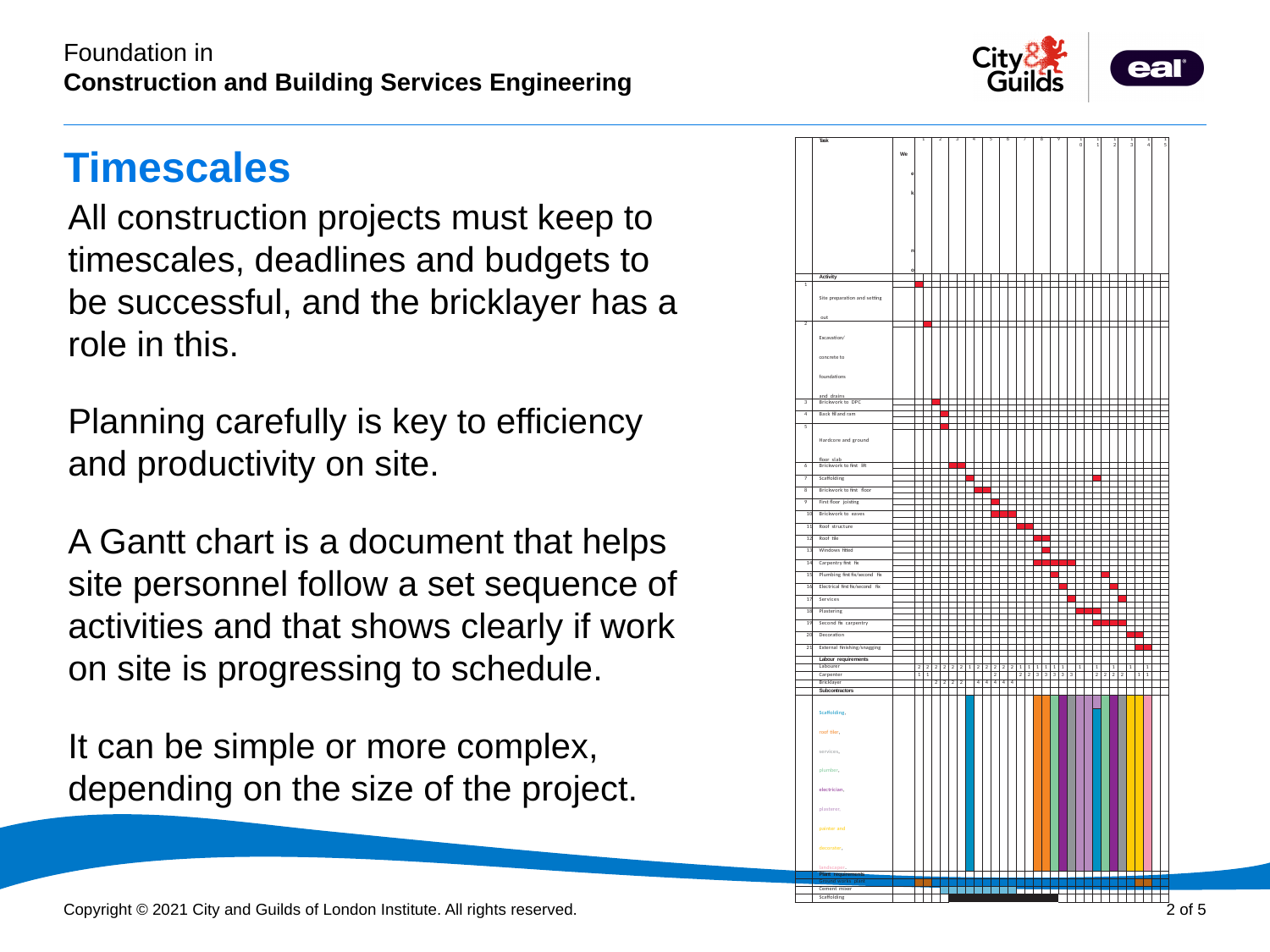

|  | Task | Week no | 1 |  | 2 |  | 3 |  | 4 |  | 5 |  | 6 |  | 7 |  | 8 |  | 9 |  | 10 |  | 11 |  | 12 |  | 13 |  | 14 |  | 15 |  |
| --- | --- | --- | --- | --- | --- | --- | --- | --- | --- | --- | --- | --- | --- | --- | --- | --- | --- | --- | --- | --- | --- | --- | --- | --- | --- | --- | --- | --- | --- | --- | --- | --- |
|  | Activity |  |  |  |  |  |  |  |  |  |  |  |  |  |  |  |  |  |  |  |  |  |  |  |  |  |  |  |  |  |  |  |
| 1 | Site preparation and setting out |  |  |  |  |  |  |  |  |  |  |  |  |  |  |  |  |  |  |  |  |  |  |  |  |  |  |  |  |  |  |  |
|  |  |  |  |  |  |  |  |  |  |  |  |  |  |  |  |  |  |  |  |  |  |  |  |  |  |  |  |  |  |  |  |  |
| 2 | Excavation/concrete to foundations and drains |  |  |  |  |  |  |  |  |  |  |  |  |  |  |  |  |  |  |  |  |  |  |  |  |  |  |  |  |  |  |  |
|  |  |  |  |  |  |  |  |  |  |  |  |  |  |  |  |  |  |  |  |  |  |  |  |  |  |  |  |  |  |  |  |  |
| 3 | Brickwork to DPC |  |  |  |  |  |  |  |  |  |  |  |  |  |  |  |  |  |  |  |  |  |  |  |  |  |  |  |  |  |  |  |
|  |  |  |  |  |  |  |  |  |  |  |  |  |  |  |  |  |  |  |  |  |  |  |  |  |  |  |  |  |  |  |  |  |
| 4 | Back fill and ram |  |  |  |  |  |  |  |  |  |  |  |  |  |  |  |  |  |  |  |  |  |  |  |  |  |  |  |  |  |  |  |
|  |  |  |  |  |  |  |  |  |  |  |  |  |  |  |  |  |  |  |  |  |  |  |  |  |  |  |  |  |  |  |  |  |
| 5 | Hardcore and ground floor slab |  |  |  |  |  |  |  |  |  |  |  |  |  |  |  |  |  |  |  |  |  |  |  |  |  |  |  |  |  |  |  |
|  |  |  |  |  |  |  |  |  |  |  |  |  |  |  |  |  |  |  |  |  |  |  |  |  |  |  |  |  |  |  |  |  |
| 6 | Brickwork to first lift |  |  |  |  |  |  |  |  |  |  |  |  |  |  |  |  |  |  |  |  |  |  |  |  |  |  |  |  |  |  |  |
|  |  |  |  |  |  |  |  |  |  |  |  |  |  |  |  |  |  |  |  |  |  |  |  |  |  |  |  |  |  |  |  |  |
| 7 | Scaffolding |  |  |  |  |  |  |  |  |  |  |  |  |  |  |  |  |  |  |  |  |  |  |  |  |  |  |  |  |  |  |  |
|  |  |  |  |  |  |  |  |  |  |  |  |  |  |  |  |  |  |  |  |  |  |  |  |  |  |  |  |  |  |  |  |  |
| 8 | Brickwork to first floor |  |  |  |  |  |  |  |  |  |  |  |  |  |  |  |  |  |  |  |  |  |  |  |  |  |  |  |  |  |  |  |
|  |  |  |  |  |  |  |  |  |  |  |  |  |  |  |  |  |  |  |  |  |  |  |  |  |  |  |  |  |  |  |  |  |
| 9 | First floor joisting |  |  |  |  |  |  |  |  |  |  |  |  |  |  |  |  |  |  |  |  |  |  |  |  |  |  |  |  |  |  |  |
|  |  |  |  |  |  |  |  |  |  |  |  |  |  |  |  |  |  |  |  |  |  |  |  |  |  |  |  |  |  |  |  |  |
| 10 | Brickwork to eaves |  |  |  |  |  |  |  |  |  |  |  |  |  |  |  |  |  |  |  |  |  |  |  |  |  |  |  |  |  |  |  |
|  |  |  |  |  |  |  |  |  |  |  |  |  |  |  |  |  |  |  |  |  |  |  |  |  |  |  |  |  |  |  |  |  |
| 11 | Roof structure |  |  |  |  |  |  |  |  |  |  |  |  |  |  |  |  |  |  |  |  |  |  |  |  |  |  |  |  |  |  |  |
|  |  |  |  |  |  |  |  |  |  |  |  |  |  |  |  |  |  |  |  |  |  |  |  |  |  |  |  |  |  |  |  |  |
| 12 | Roof tile |  |  |  |  |  |  |  |  |  |  |  |  |  |  |  |  |  |  |  |  |  |  |  |  |  |  |  |  |  |  |  |
|  |  |  |  |  |  |  |  |  |  |  |  |  |  |  |  |  |  |  |  |  |  |  |  |  |  |  |  |  |  |  |  |  |
| 13 | Windows fitted |  |  |  |  |  |  |  |  |  |  |  |  |  |  |  |  |  |  |  |  |  |  |  |  |  |  |  |  |  |  |  |
|  |  |  |  |  |  |  |  |  |  |  |  |  |  |  |  |  |  |  |  |  |  |  |  |  |  |  |  |  |  |  |  |  |
| 14 | Carpentry first fix |  |  |  |  |  |  |  |  |  |  |  |  |  |  |  |  |  |  |  |  |  |  |  |  |  |  |  |  |  |  |  |
|  |  |  |  |  |  |  |  |  |  |  |  |  |  |  |  |  |  |  |  |  |  |  |  |  |  |  |  |  |  |  |  |  |
| 15 | Plumbing first fix/second fix |  |  |  |  |  |  |  |  |  |  |  |  |  |  |  |  |  |  |  |  |  |  |  |  |  |  |  |  |  |  |  |
|  |  |  |  |  |  |  |  |  |  |  |  |  |  |  |  |  |  |  |  |  |  |  |  |  |  |  |  |  |  |  |  |  |
| 16 | Electrical first fix/second fix |  |  |  |  |  |  |  |  |  |  |  |  |  |  |  |  |  |  |  |  |  |  |  |  |  |  |  |  |  |  |  |
|  |  |  |  |  |  |  |  |  |  |  |  |  |  |  |  |  |  |  |  |  |  |  |  |  |  |  |  |  |  |  |  |  |
| 17 | Services |  |  |  |  |  |  |  |  |  |  |  |  |  |  |  |  |  |  |  |  |  |  |  |  |  |  |  |  |  |  |  |
|  |  |  |  |  |  |  |  |  |  |  |  |  |  |  |  |  |  |  |  |  |  |  |  |  |  |  |  |  |  |  |  |  |
| 18 | Plastering |  |  |  |  |  |  |  |  |  |  |  |  |  |  |  |  |  |  |  |  |  |  |  |  |  |  |  |  |  |  |  |
|  |  |  |  |  |  |  |  |  |  |  |  |  |  |  |  |  |  |  |  |  |  |  |  |  |  |  |  |  |  |  |  |  |
| 19 | Second fix carpentry |  |  |  |  |  |  |  |  |  |  |  |  |  |  |  |  |  |  |  |  |  |  |  |  |  |  |  |  |  |  |  |
|  |  |  |  |  |  |  |  |  |  |  |  |  |  |  |  |  |  |  |  |  |  |  |  |  |  |  |  |  |  |  |  |  |
| 20 | Decoration |  |  |  |  |  |  |  |  |  |  |  |  |  |  |  |  |  |  |  |  |  |  |  |  |  |  |  |  |  |  |  |
|  |  |  |  |  |  |  |  |  |  |  |  |  |  |  |  |  |  |  |  |  |  |  |  |  |  |  |  |  |  |  |  |  |
| 21 | External finishing/snagging |  |  |  |  |  |  |  |  |  |  |  |  |  |  |  |  |  |  |  |  |  |  |  |  |  |  |  |  |  |  |  |
|  |  |  |  |  |  |  |  |  |  |  |  |  |  |  |  |  |  |  |  |  |  |  |  |  |  |  |  |  |  |  |  |  |
|  | Labour requirements |  |  |  |  |  |  |  |  |  |  |  |  |  |  |  |  |  |  |  |  |  |  |  |  |  |  |  |  |  |  |  |
|  | Labourer |  | 2 | 2 | 2 | 2 | 2 | 2 | 1 | 2 | 2 | 2 | 2 | 2 | 1 | 1 | 1 | 1 | 1 | 1 |  | 1 |  | 1 |  | 1 |  | 1 |  | 1 |  |  |
|  | Carpenter |  | 1 | 1 |  |  |  |  |  |  |  | 2 |  |  | 2 | 2 | 3 | 3 | 3 | 3 | 3 |  |  | 2 | 2 | 2 | 2 |  | 1 | 1 |  |  |
|  | Bricklayer |  |  |  | 2 | 2 | 2 | 2 |  | 4 | 4 | 4 | 4 | 4 |  |  |  |  |  |  |  |  |  |  |  |  |  |  |  |  |  |  |
|  | Subcontractors |  |  |  |  |  |  |  |  |  |  |  |  |  |  |  |  |  |  |  |  |  |  |  |  |  |  |  |  |  |  |  |
|  | Scaffolding, roof tiler, services, plumber, electrician, plasterer, painter and decorater, landscaper. |  |  |  |  |  |  |  |  |  |  |  |  |  |  |  |  |  |  |  |  |  |  |  |  |  |  |  |  |  |  |  |
|  |  |  |  |  |  |  |  |  |  |  |  |  |  |  |  |  |  |  |  |  |  |  |  |  |  |  |  |  |  |  |  |  |
|  | Plant requirements |  |  |  |  |  |  |  |  |  |  |  |  |  |  |  |  |  |  |  |  |  |  |  |  |  |  |  |  |  |  |  |
|  | Ground works plant |  |  |  |  |  |  |  |  |  |  |  |  |  |  |  |  |  |  |  |  |  |  |  |  |  |  |  |  |  |  |  |
|  | Cement mixer |  |  |  |  |  |  |  |  |  |  |  |  |  |  |  |  |  |  |  |  |  |  |  |  |  |  |  |  |  |  |  |
|  | Scaffolding |  |  |  |  |  |  |  |  |  |  |  |  |  |  |  |  |  |  |  |  |  |  |  |  |  |  |  |  |  |  |  |
# Timescales
All construction projects must keep to timescales, deadlines and budgets to be successful, and the bricklayer has a role in this.
Planning carefully is key to efficiency and productivity on site.
A Gantt chart is a document that helps site personnel follow a set sequence of activities and that shows clearly if work on site is progressing to schedule.
It can be simple or more complex, depending on the size of the project.